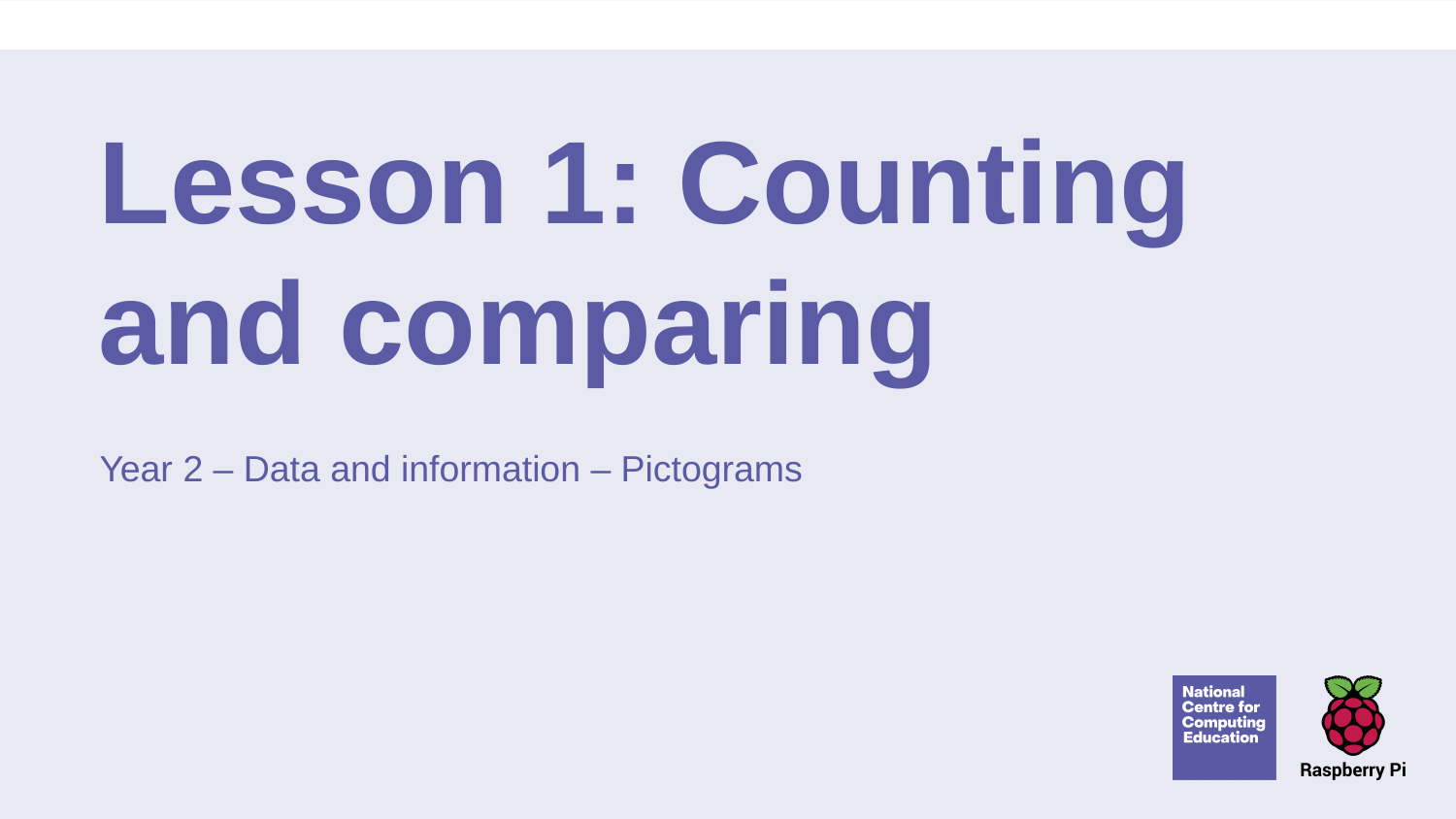

# Lesson 1: Counting and comparing
Year 2 – Data and information – Pictograms